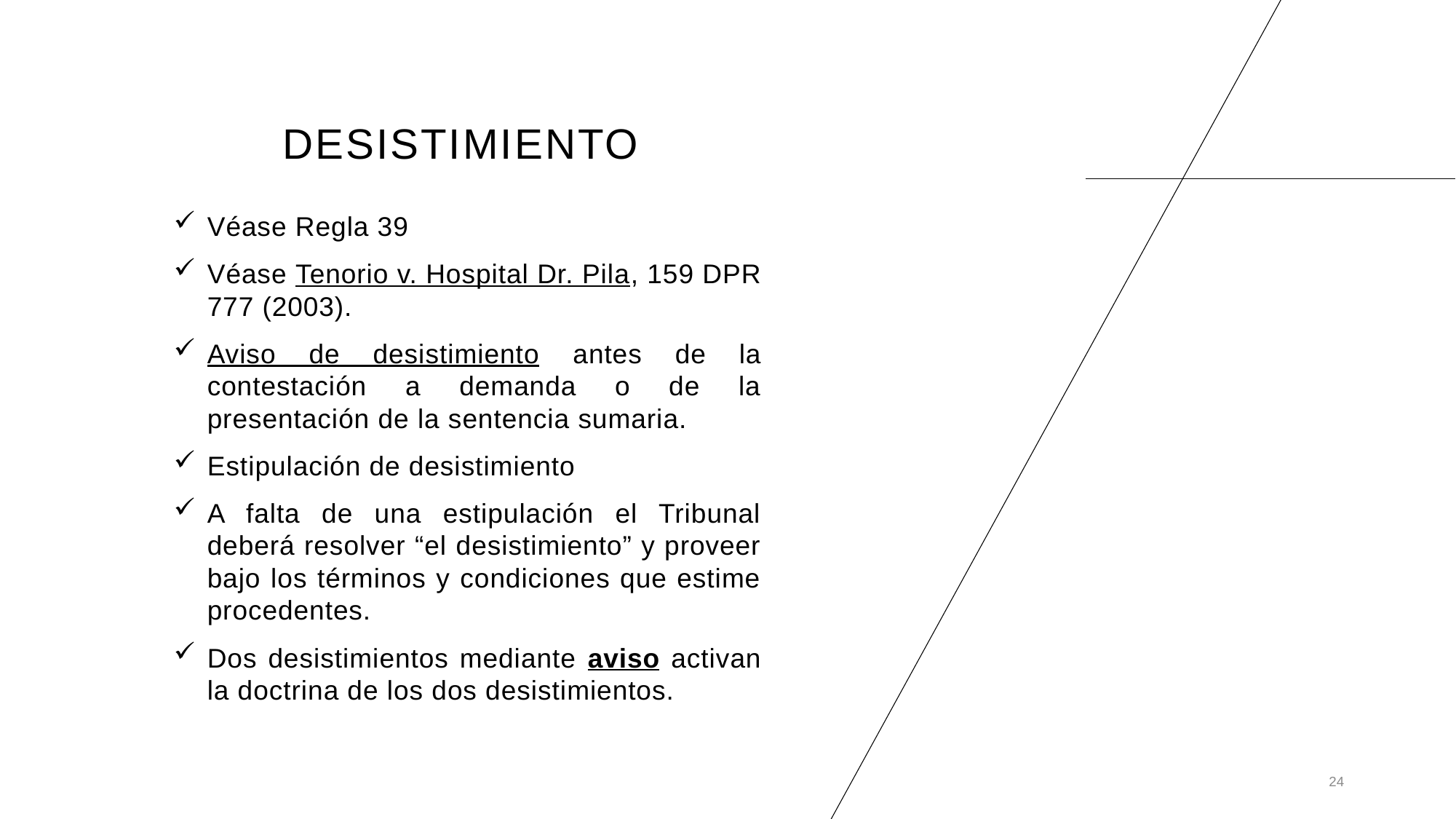

# Desistimiento
Véase Regla 39
Véase Tenorio v. Hospital Dr. Pila, 159 DPR 777 (2003).
Aviso de desistimiento antes de la contestación a demanda o de la presentación de la sentencia sumaria.
Estipulación de desistimiento
A falta de una estipulación el Tribunal deberá resolver “el desistimiento” y proveer bajo los términos y condiciones que estime procedentes.
Dos desistimientos mediante aviso activan la doctrina de los dos desistimientos.

24